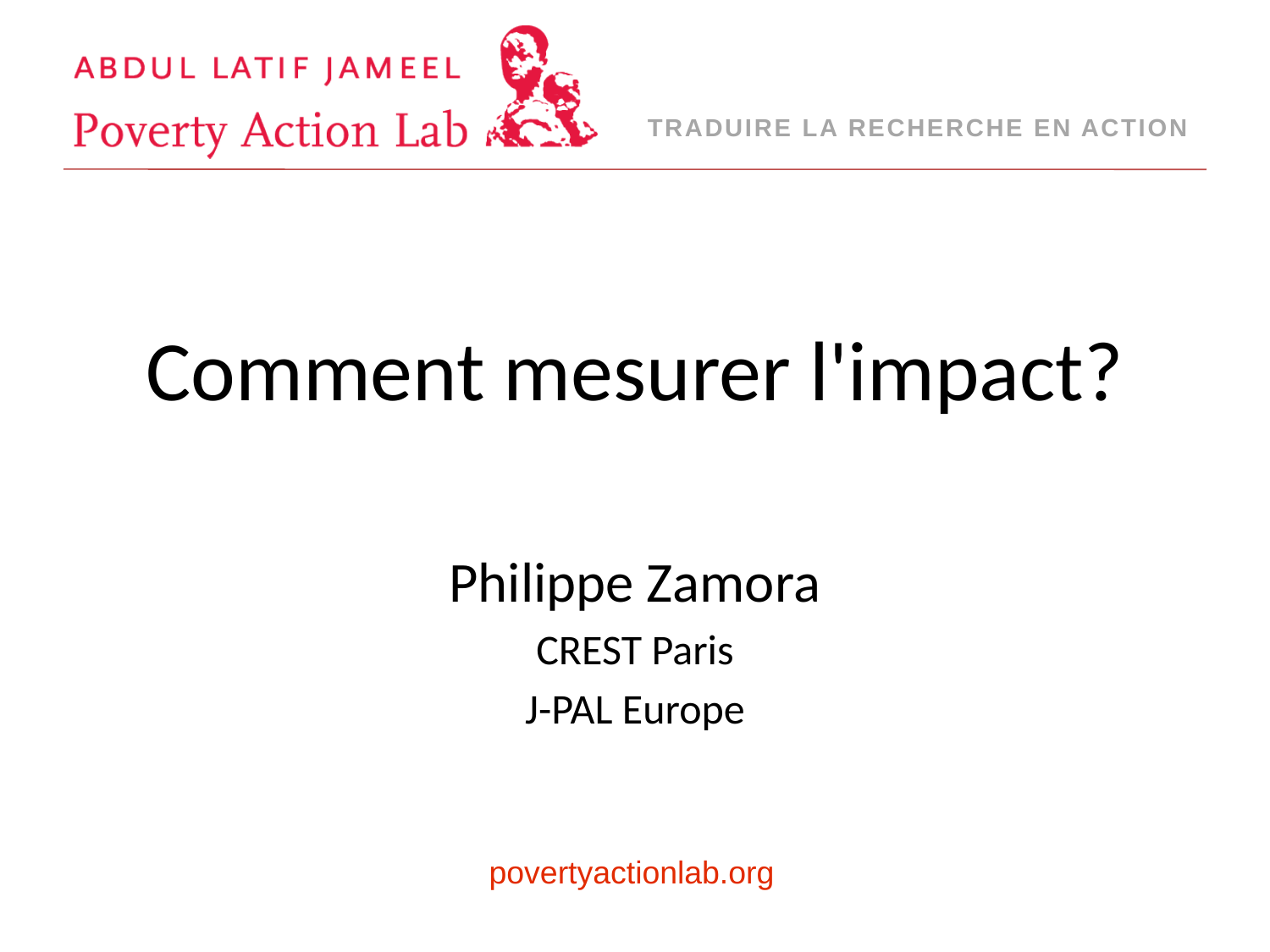

# Comment mesurer l'impact?
Philippe Zamora
CREST Paris
J-PAL Europe

povertyactionlab.org